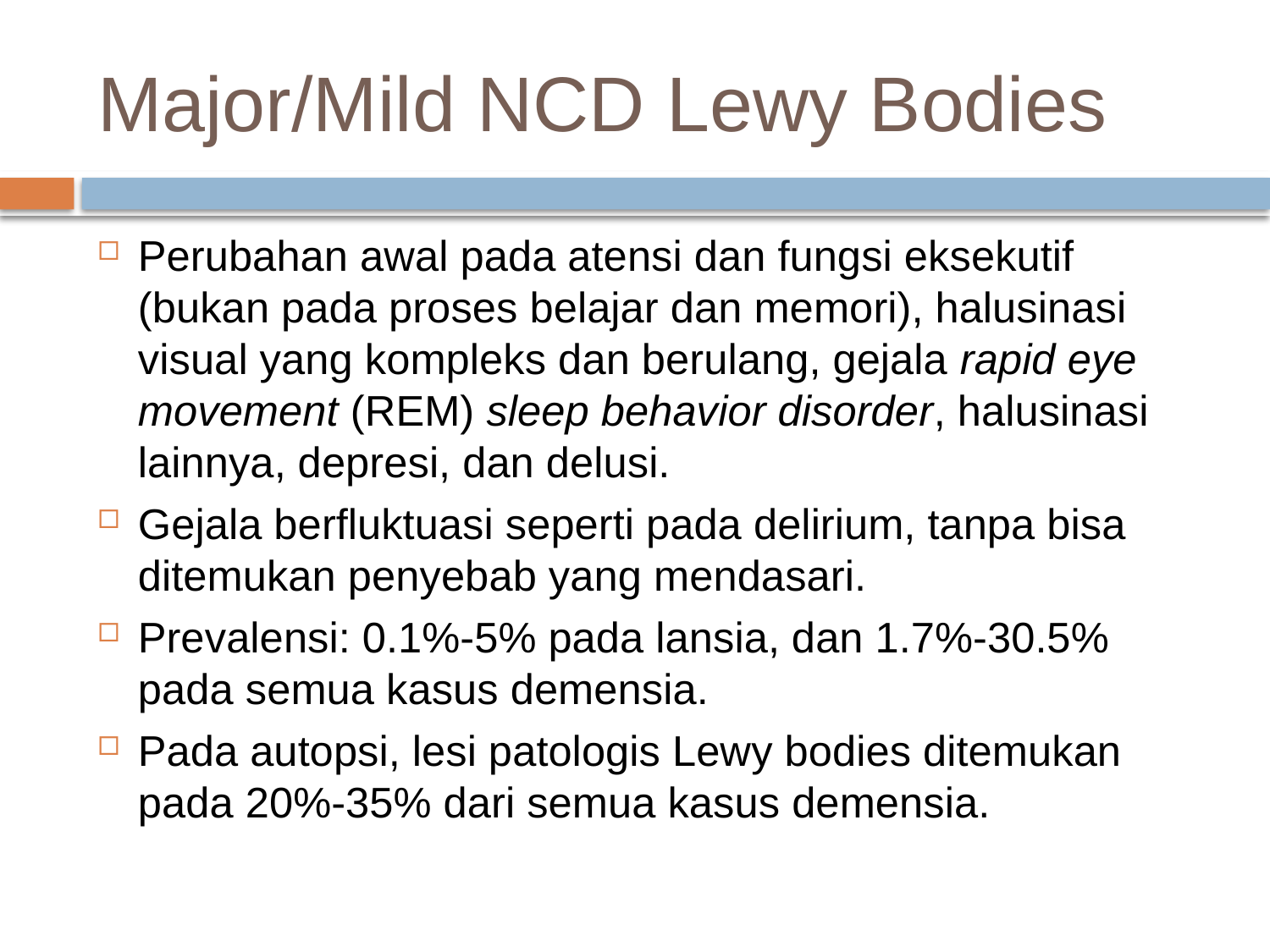

# Major/Mild NCD Lewy Bodies
Perubahan awal pada atensi dan fungsi eksekutif (bukan pada proses belajar dan memori), halusinasi visual yang kompleks dan berulang, gejala rapid eye movement (REM) sleep behavior disorder, halusinasi lainnya, depresi, dan delusi.
Gejala berfluktuasi seperti pada delirium, tanpa bisa ditemukan penyebab yang mendasari.
Prevalensi: 0.1%-5% pada lansia, dan 1.7%-30.5% pada semua kasus demensia.
Pada autopsi, lesi patologis Lewy bodies ditemukan pada 20%-35% dari semua kasus demensia.